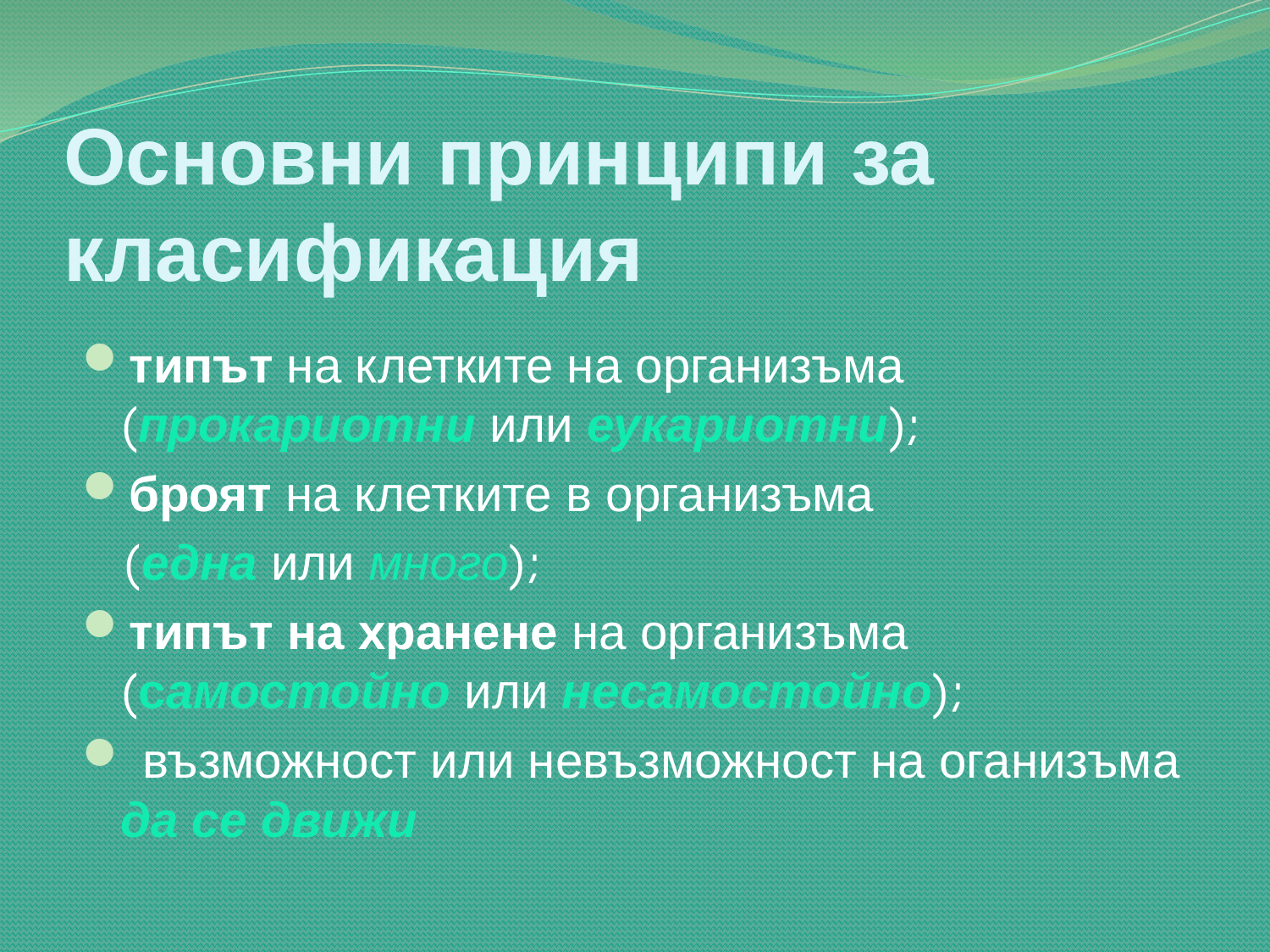

# Основни принципи за класификация
типът на клетките на организъма (прокариотни или еукариотни);
броят на клетките в организъма
   (една или много);
типът на хранене на организъма (самостойно или несамостойно);
 възможност или невъзможност на оганизъма да се движи